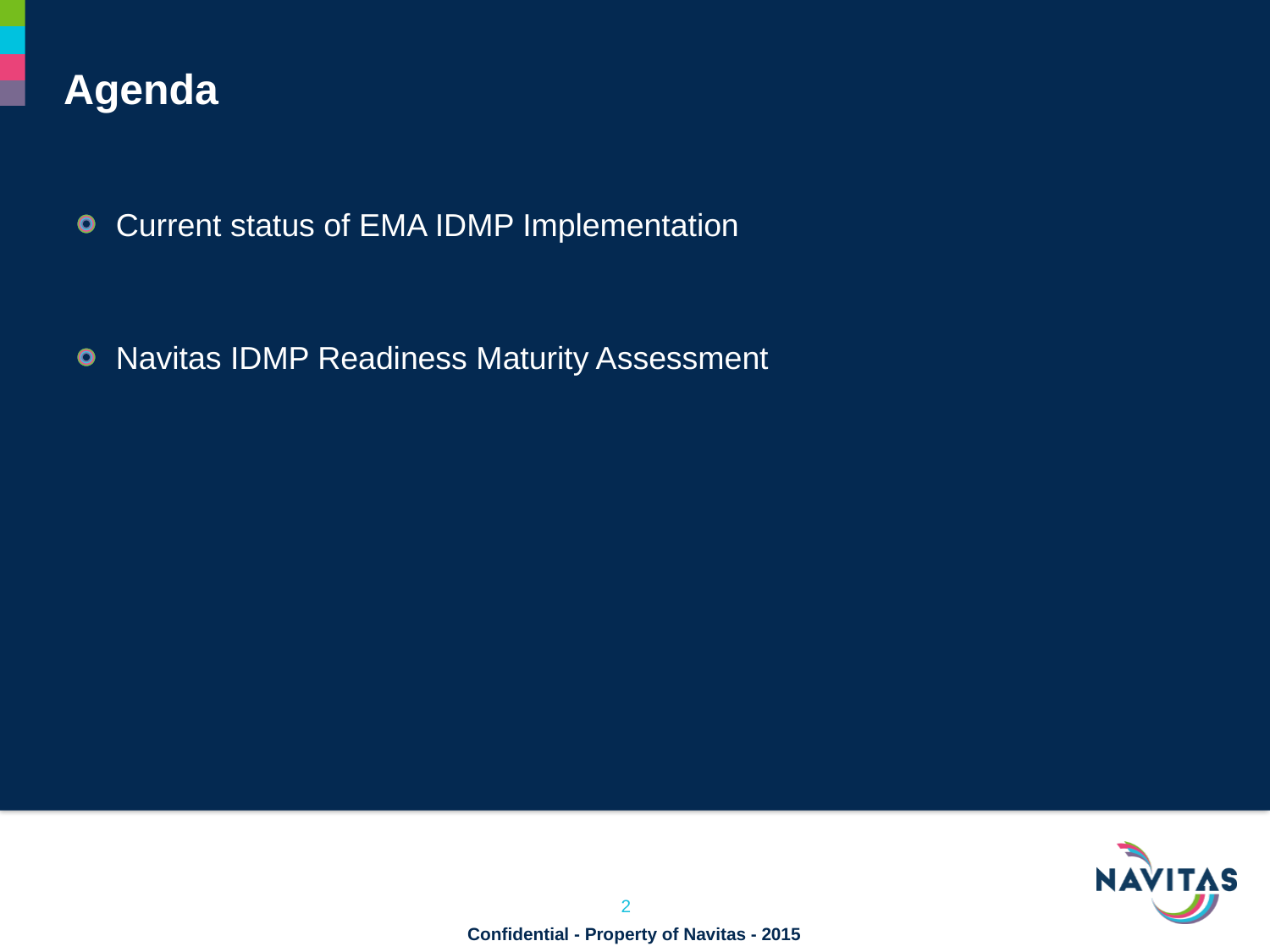

# Agenda
Current status of EMA IDMP Implementation

Navitas IDMP Readiness Maturity Assessment